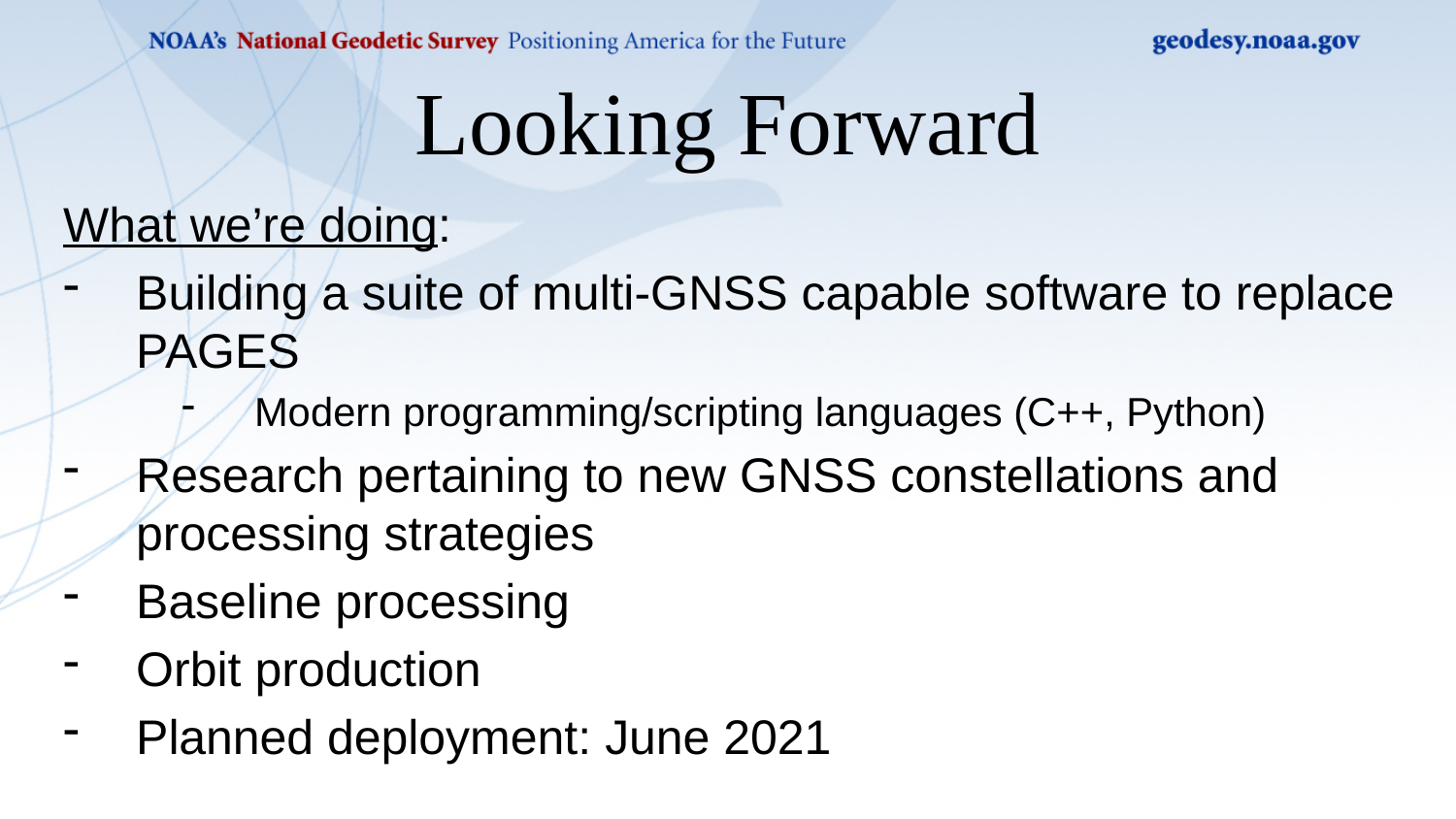

Looking Forward
What we’re doing:
Building a suite of multi-GNSS capable software to replace PAGES
Modern programming/scripting languages (C++, Python)
Research pertaining to new GNSS constellations and processing strategies
Baseline processing
Orbit production
Planned deployment: June 2021